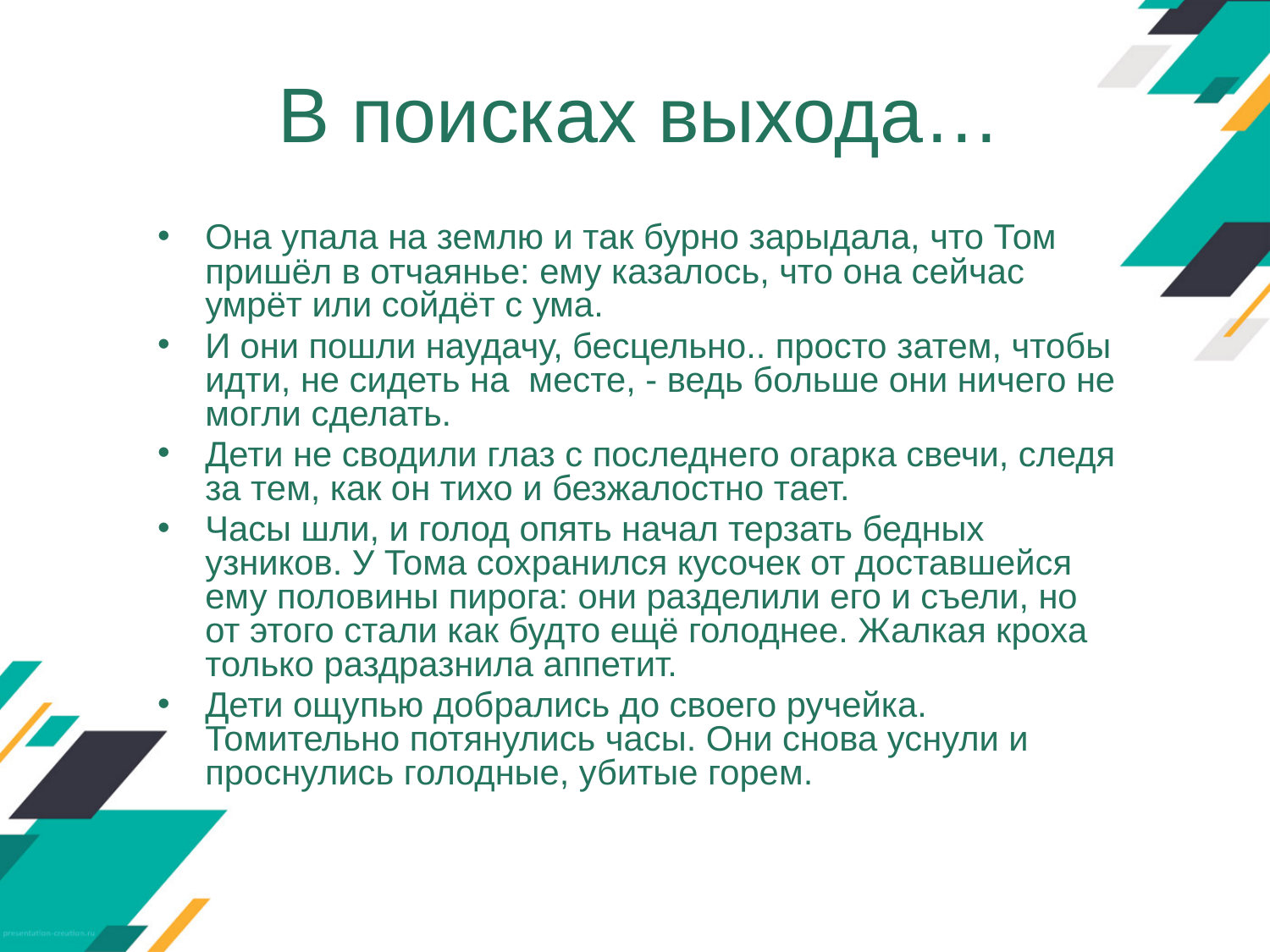

В поисках выхода…
Она упала на землю и так бурно зарыдала, что Том пришёл в отчаянье: ему казалось, что она сейчас умрёт или сойдёт с ума.
И они пошли наудачу, бесцельно.. просто затем, чтобы идти, не сидеть на  месте, - ведь больше они ничего не могли сделать.
Дети не сводили глаз с последнего огарка свечи, следя за тем, как он тихо и безжалостно тает.
Часы шли, и голод опять начал терзать бедных узников. У Тома сохранился кусочек от доставшейся ему половины пирога: они разделили его и съели, но от этого стали как будто ещё голоднее. Жалкая кроха только раздразнила аппетит.
Дети ощупью добрались до своего ручейка. Томительно потянулись часы. Они снова уснули и проснулись голодные, убитые горем.